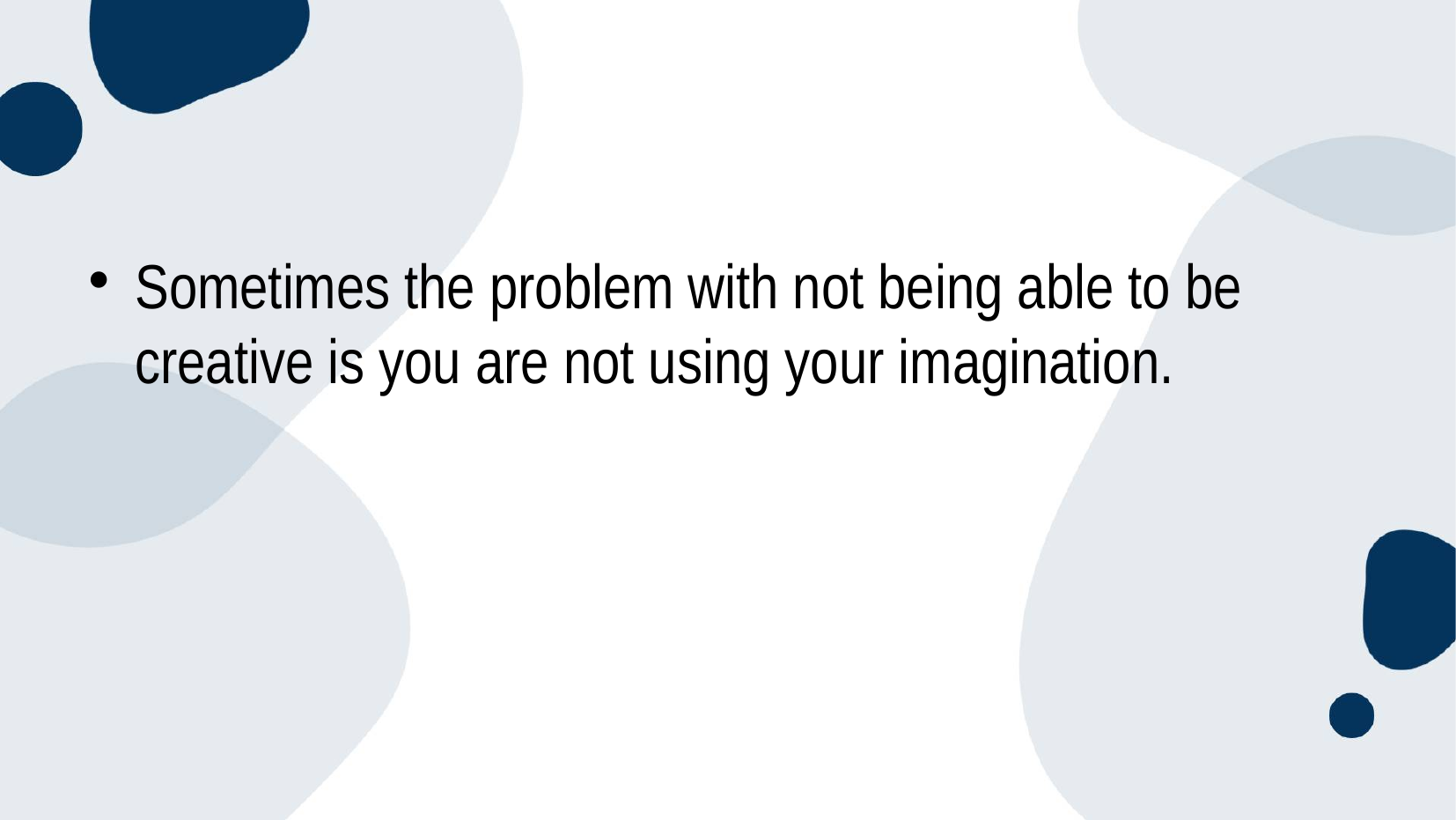

Sometimes the problem with not being able to be creative is you are not using your imagination.